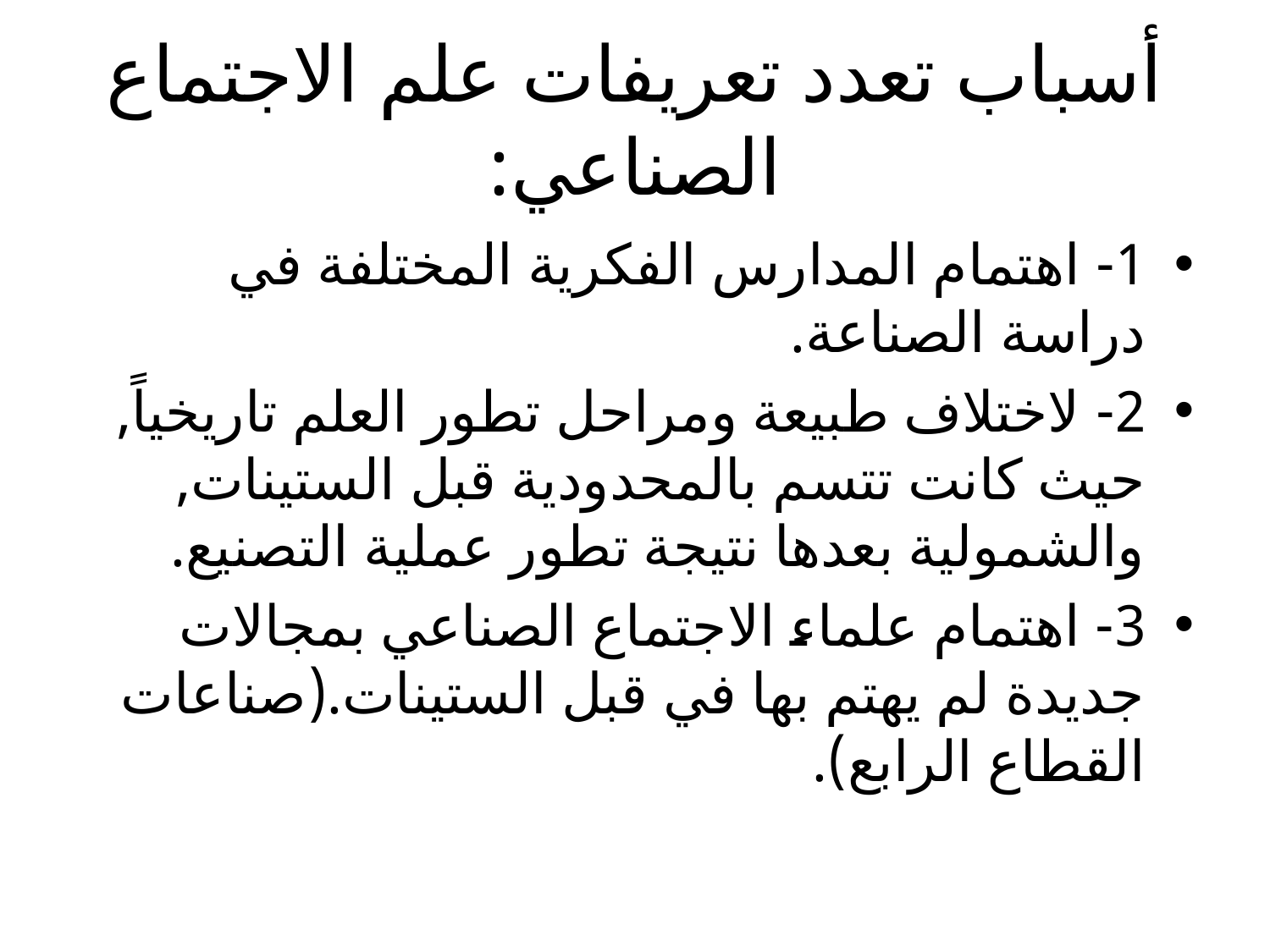

# أسباب تعدد تعريفات علم الاجتماع الصناعي:
1- اهتمام المدارس الفكرية المختلفة في دراسة الصناعة.
2- لاختلاف طبيعة ومراحل تطور العلم تاريخياً, حيث كانت تتسم بالمحدودية قبل الستينات, والشمولية بعدها نتيجة تطور عملية التصنيع.
3- اهتمام علماء الاجتماع الصناعي بمجالات جديدة لم يهتم بها في قبل الستينات.(صناعات القطاع الرابع).